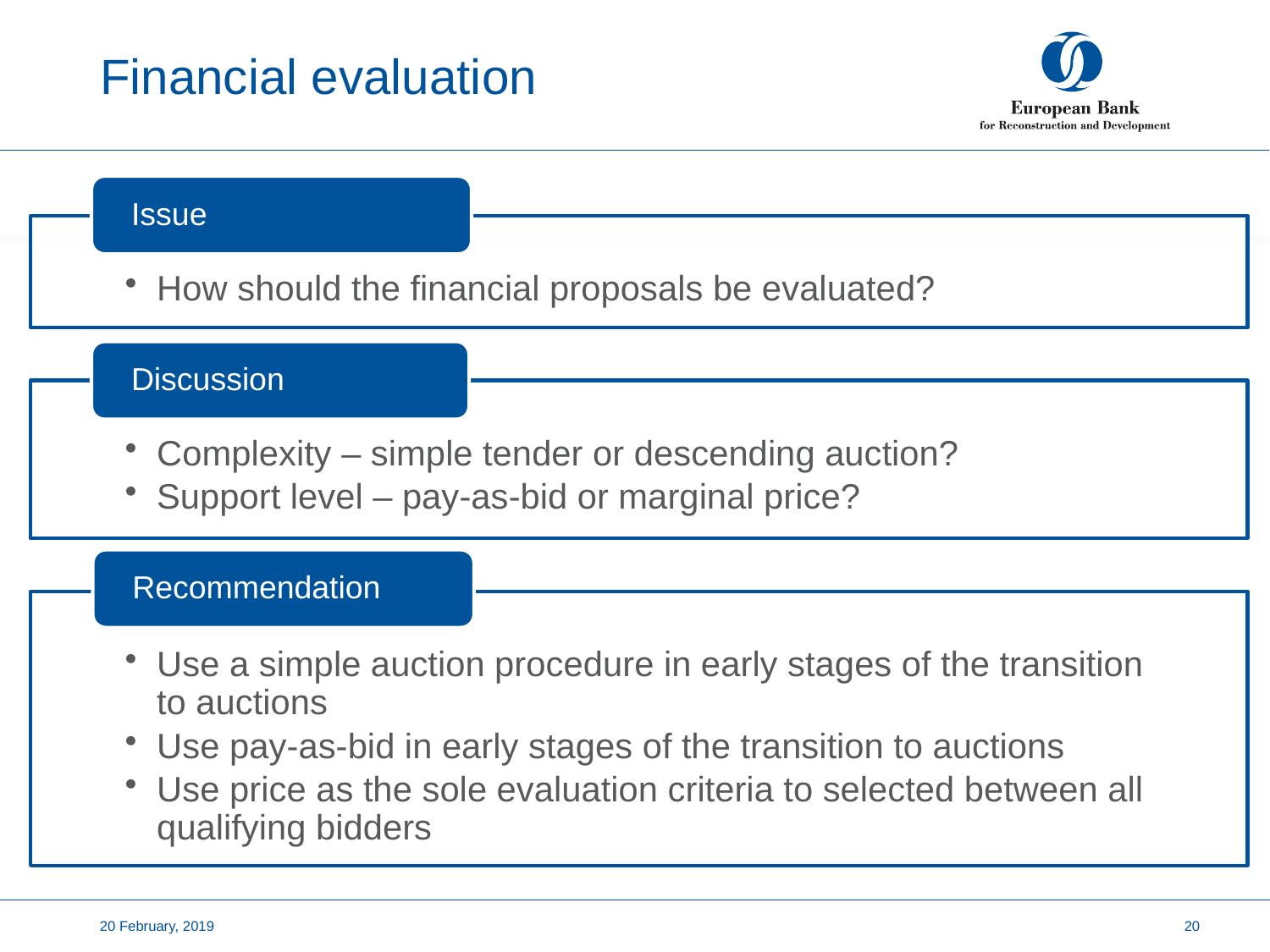

# Financial evaluation
How should the financial proposals be evaluated?
Issue
Complexity – simple tender or descending auction?
Support level – pay-as-bid or marginal price?
Discussion
Use a simple auction procedure in early stages of the transition to auctions
Use pay-as-bid in early stages of the transition to auctions
Use price as the sole evaluation criteria to selected between all qualifying bidders
Recommendation
20 February, 2019
20